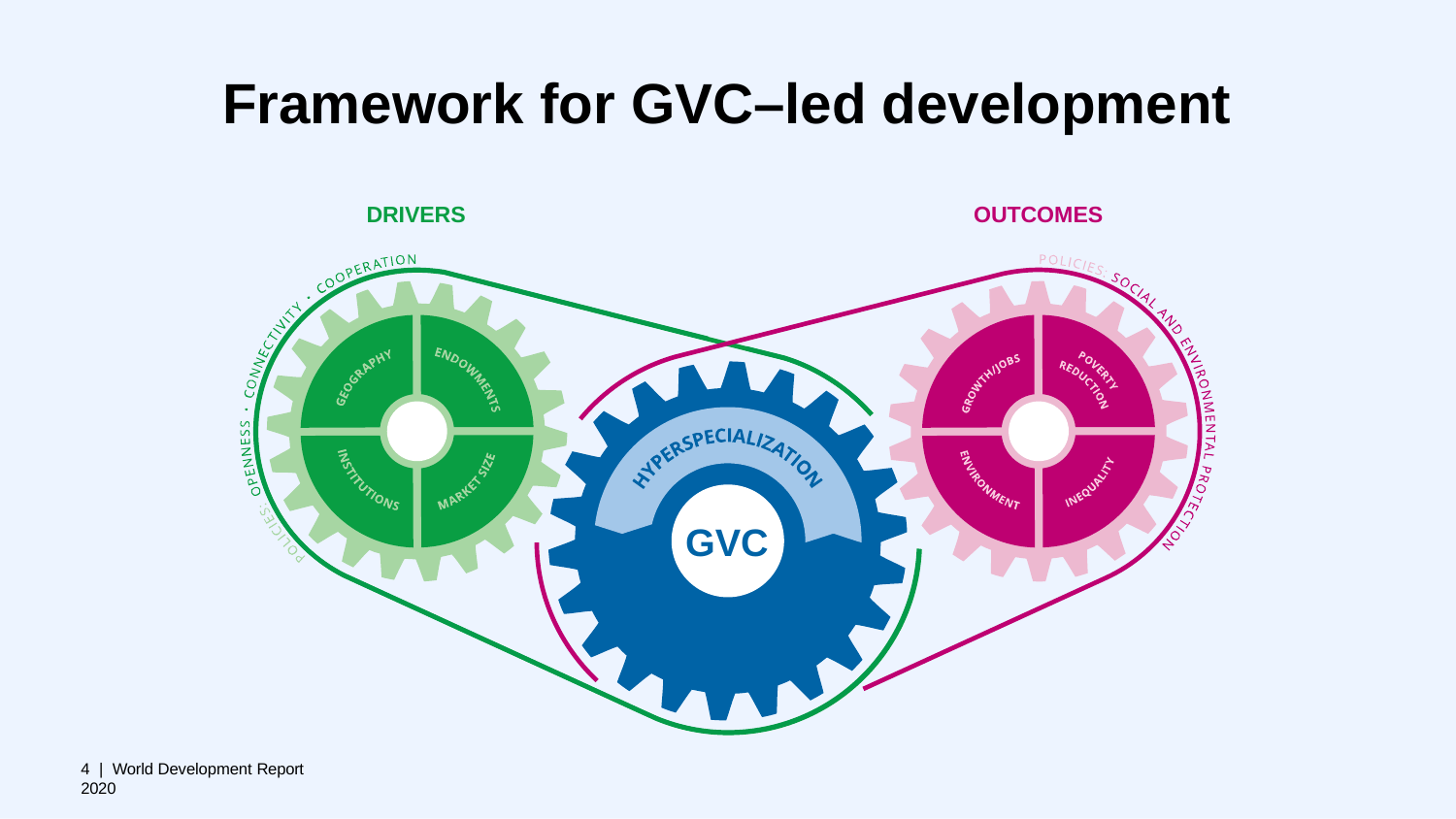

# Framework for GVC–led development
DRIVERS

OUTCOMES

FIRM-TO-FIRM RELATIONSHIPS

GVC

4  |  World Development Report 2020